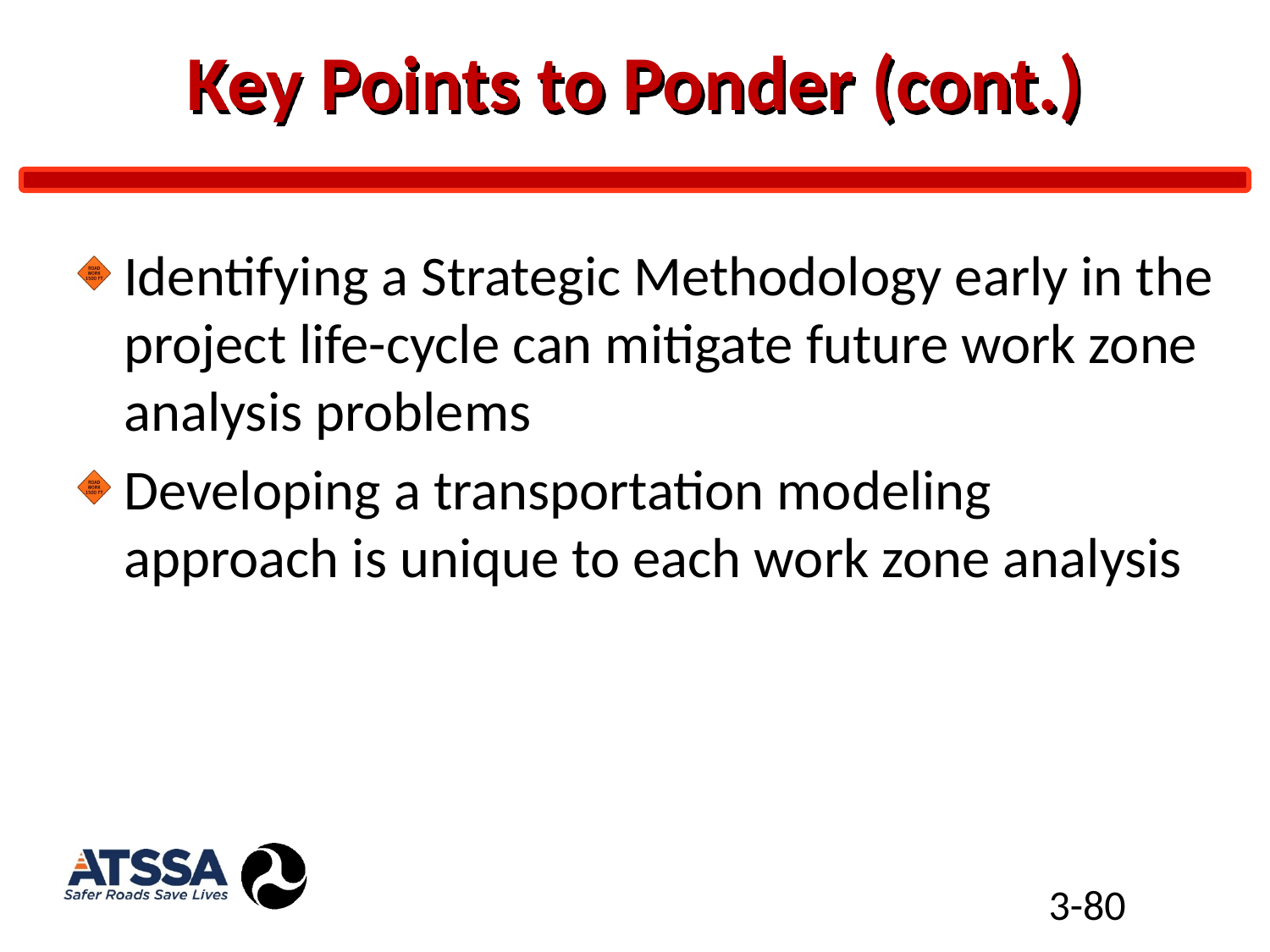

# Key Points to Ponder (cont.)
Identifying a Strategic Methodology early in the project life-cycle can mitigate future work zone analysis problems
Developing a transportation modeling approach is unique to each work zone analysis